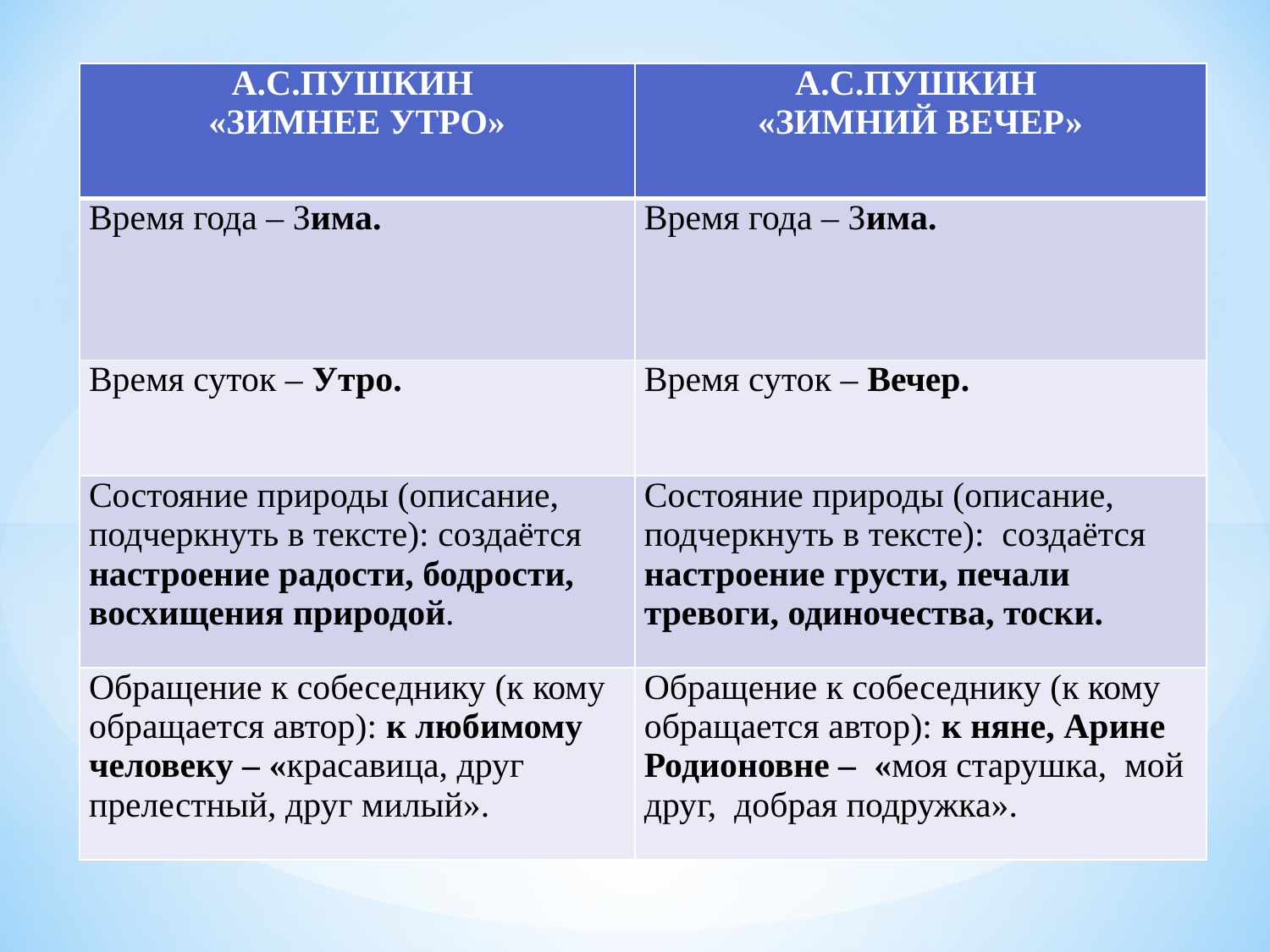

| А.С.ПУШКИН «ЗИМНЕЕ УТРО» | А.С.ПУШКИН «ЗИМНИЙ ВЕЧЕР» |
| --- | --- |
| Время года – Зима. | Время года – Зима. |
| Время суток – Утро. | Время суток – Вечер. |
| Состояние природы (описание, подчеркнуть в тексте): создаётся настроение радости, бодрости, восхищения природой. | Состояние природы (описание, подчеркнуть в тексте): создаётся настроение грусти, печали тревоги, одиночества, тоски. |
| Обращение к собеседнику (к кому обращается автор): к любимому человеку – «красавица, друг прелестный, друг милый». | Обращение к собеседнику (к кому обращается автор): к няне, Арине Родионовне – «моя старушка, мой друг, добрая подружка». |
#